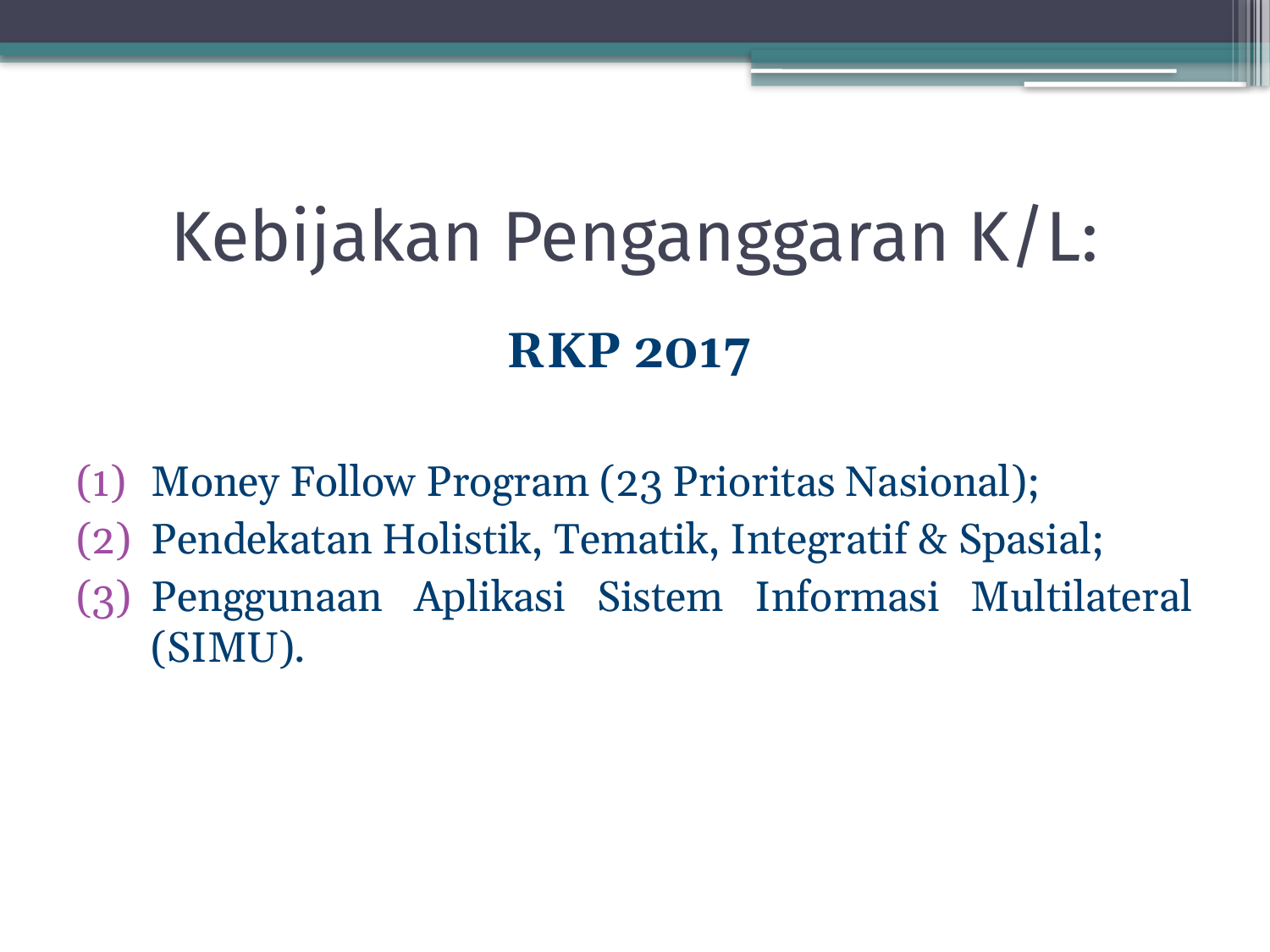

# Kebijakan Penganggaran K/L:
RKP 2017

Money Follow Program (23 Prioritas Nasional);
Pendekatan Holistik, Tematik, Integratif & Spasial;
Penggunaan Aplikasi Sistem Informasi Multilateral (SIMU).